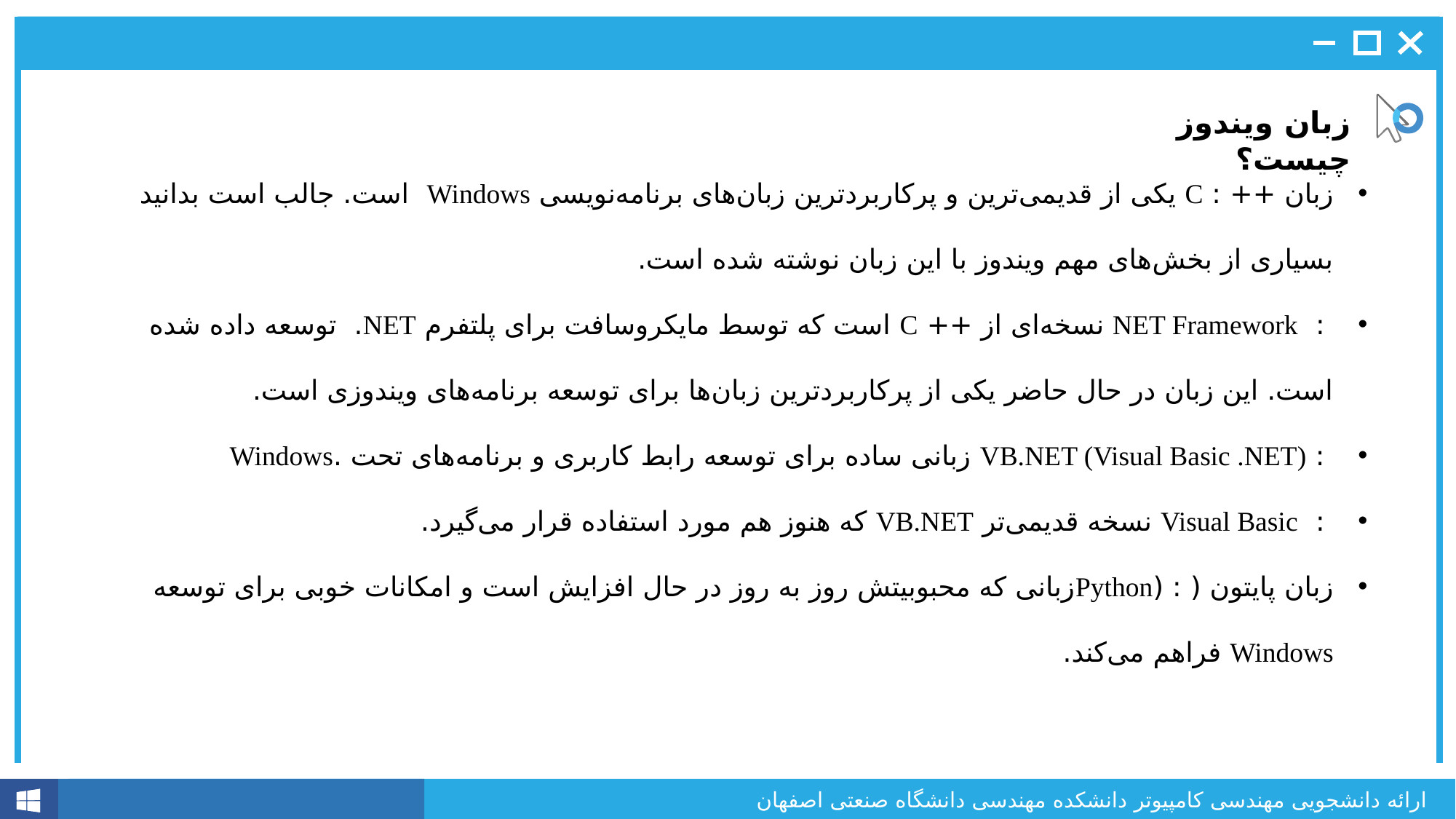

زبان ویندوز چیست؟
زبان ++ : C یکی از قدیمی‌ترین و پرکاربردترین زبان‌های برنامه‌نویسی Windows  است. جالب است بدانید بسیاری از بخش‌های مهم ویندوز با این زبان نوشته شده‌ است.
 :  NET Framework نسخه‌ای از ++ C است که توسط مایکروسافت برای پلتفرم NET.  توسعه داده شده است. این زبان در حال حاضر یکی از پرکاربردترین زبان‌ها برای توسعه برنامه‌های ویندوزی است.
 : VB.NET (Visual Basic .NET) زبانی ساده برای توسعه رابط کاربری و برنامه‌های تحت .Windows
 :  Visual Basic نسخه قدیمی‌تر VB.NET که هنوز هم مورد استفاده قرار می‌گیرد.
زبان پایتون ( : (Pythonزبانی که محبوبیتش روز به روز در حال افزایش است و امکانات خوبی برای توسعه Windows فراهم می‌کند.
ارائه دانشجویی مهندسی کامپیوتر دانشکده مهندسی دانشگاه صنعتی اصفهان